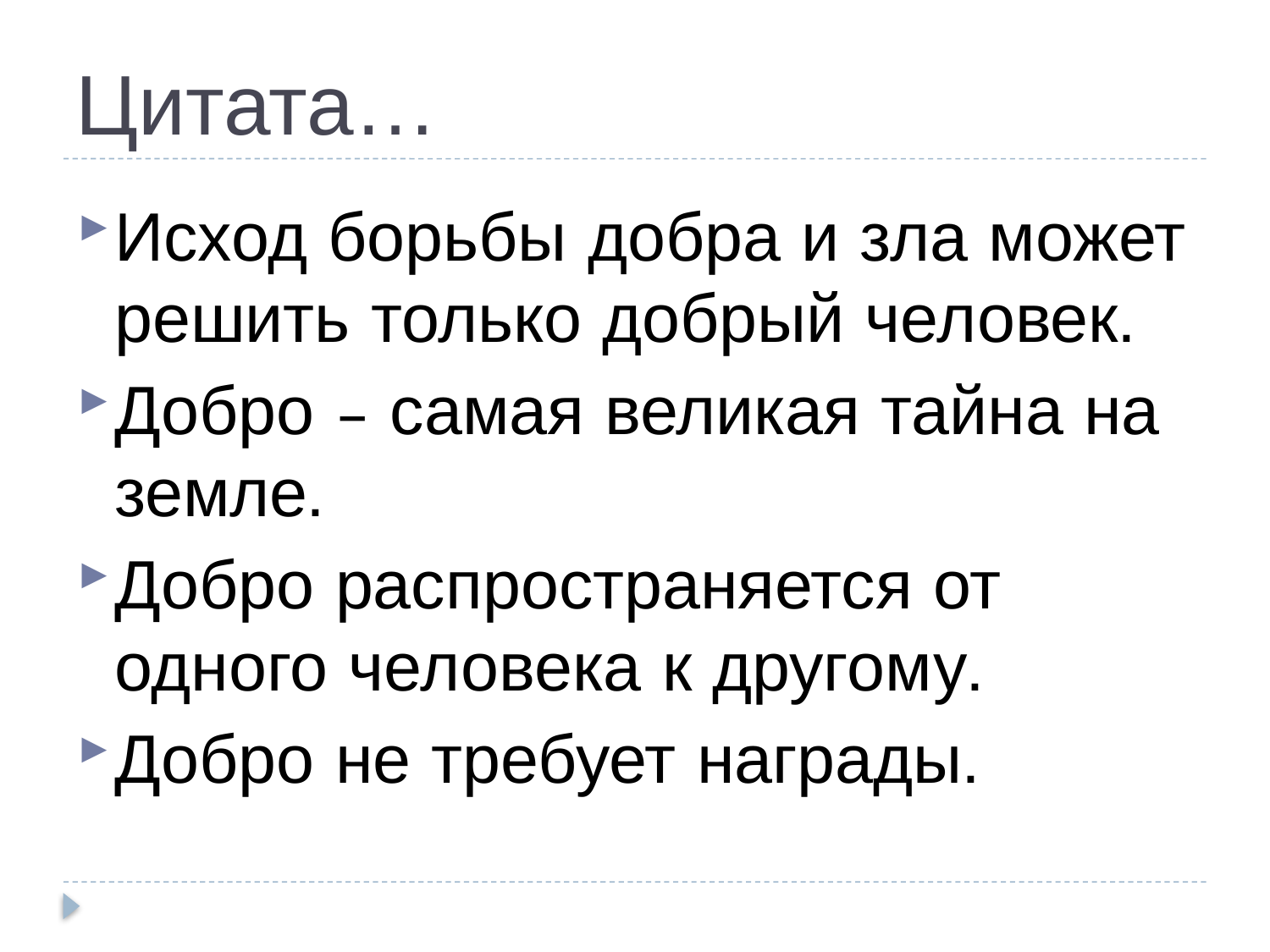

# Цитата…
Исход борьбы добра и зла может решить только добрый человек.
Добро – самая великая тайна на земле.
Добро распространяется от одного человека к другому.
Добро не требует награды.